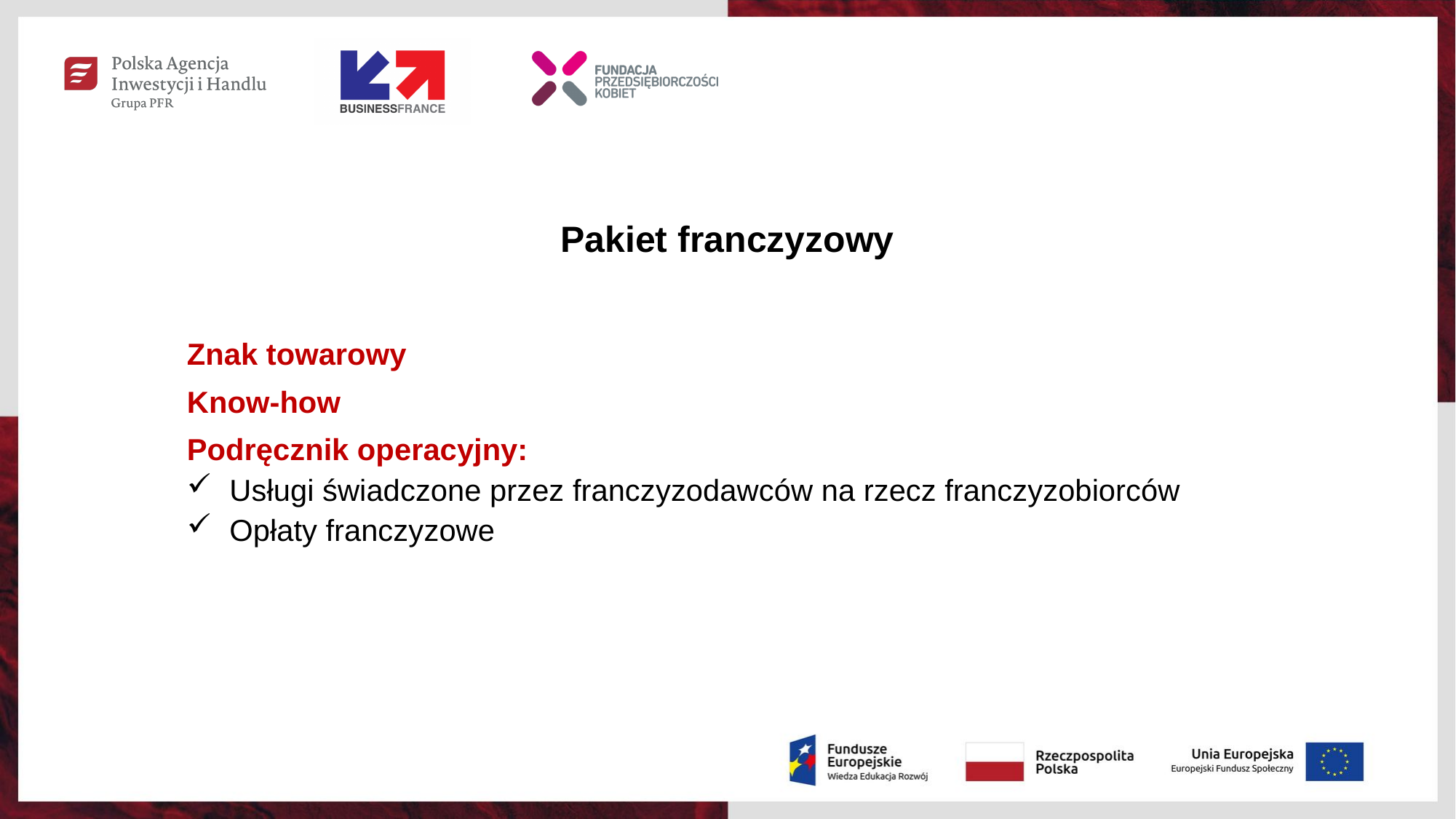

# Pakiet franczyzowy
Znak towarowy
Know-how
Podręcznik operacyjny:
Usługi świadczone przez franczyzodawców na rzecz franczyzobiorców
Opłaty franczyzowe